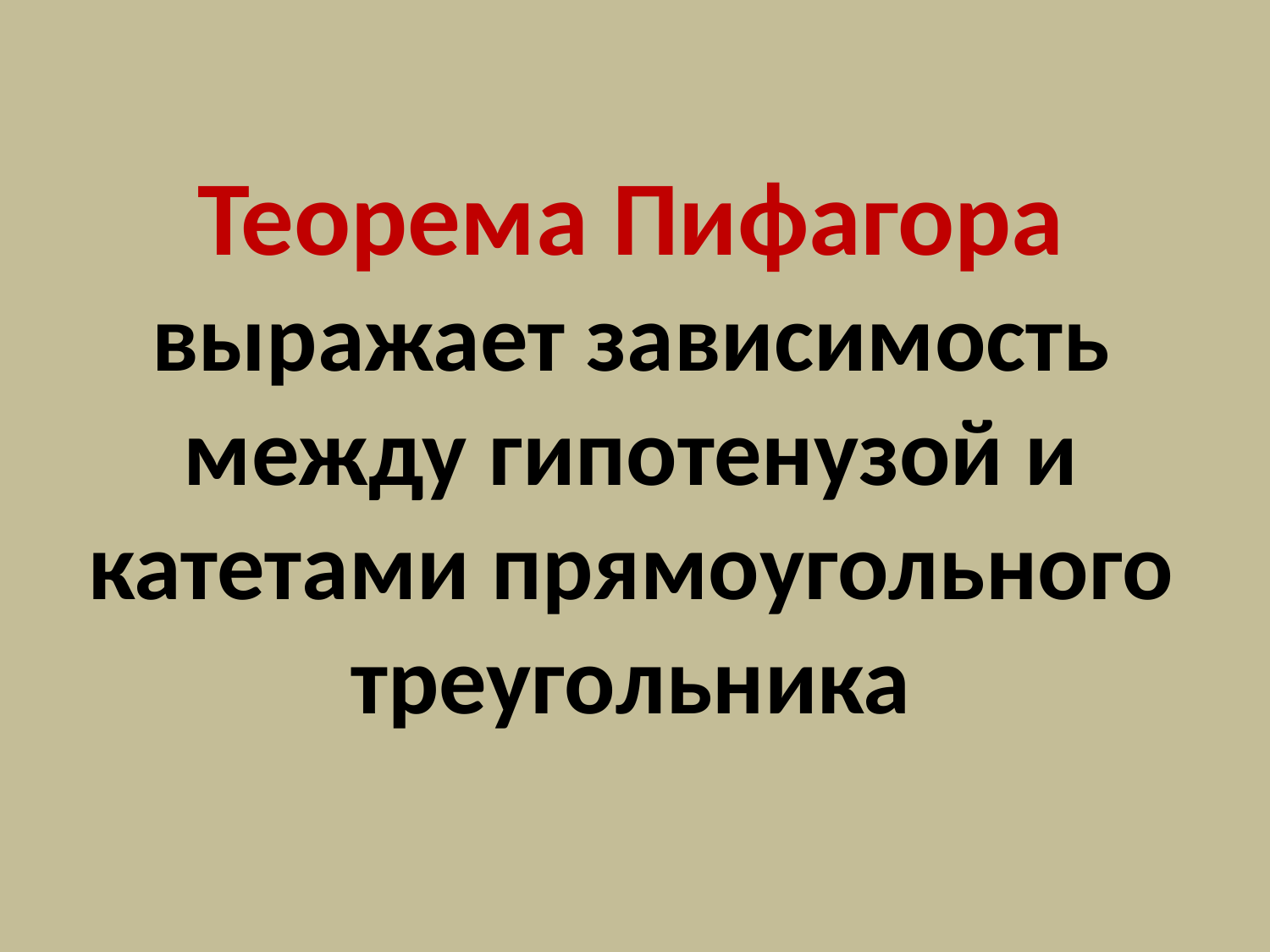

# Теорема Пифагора выражает зависимость между гипотенузой и катетами прямоугольного треугольника